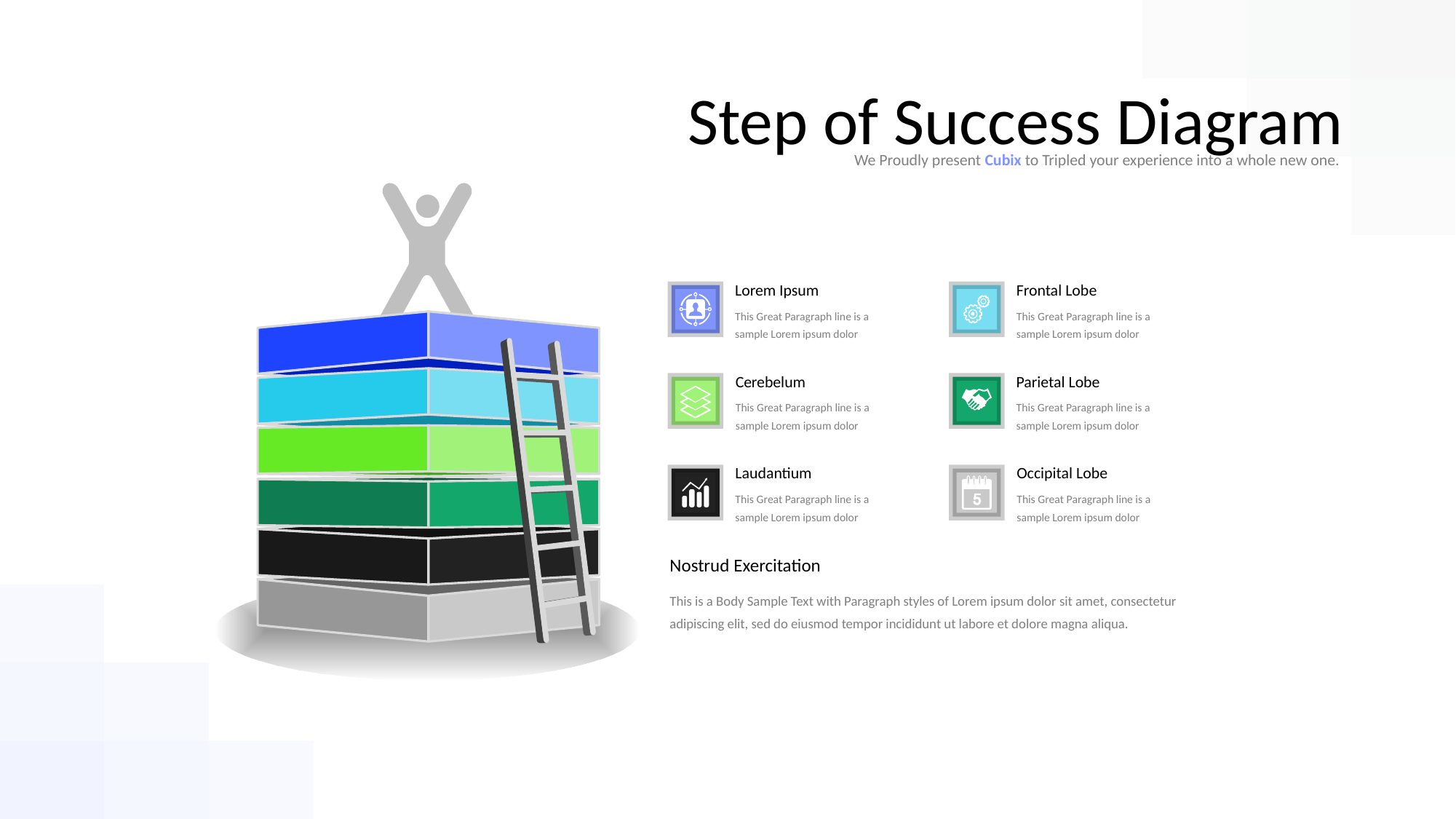

# Step of Success Diagram
We Proudly present Cubix to Tripled your experience into a whole new one.

Frontal Lobe
This Great Paragraph line is a sample Lorem ipsum dolor
Lorem Ipsum
This Great Paragraph line is a sample Lorem ipsum dolor

Parietal Lobe
This Great Paragraph line is a sample Lorem ipsum dolor
Cerebelum
This Great Paragraph line is a sample Lorem ipsum dolor

Laudantium
This Great Paragraph line is a sample Lorem ipsum dolor
Occipital Lobe
This Great Paragraph line is a sample Lorem ipsum dolor

Nostrud Exercitation
This is a Body Sample Text with Paragraph styles of Lorem ipsum dolor sit amet, consectetur adipiscing elit, sed do eiusmod tempor incididunt ut labore et dolore magna aliqua.